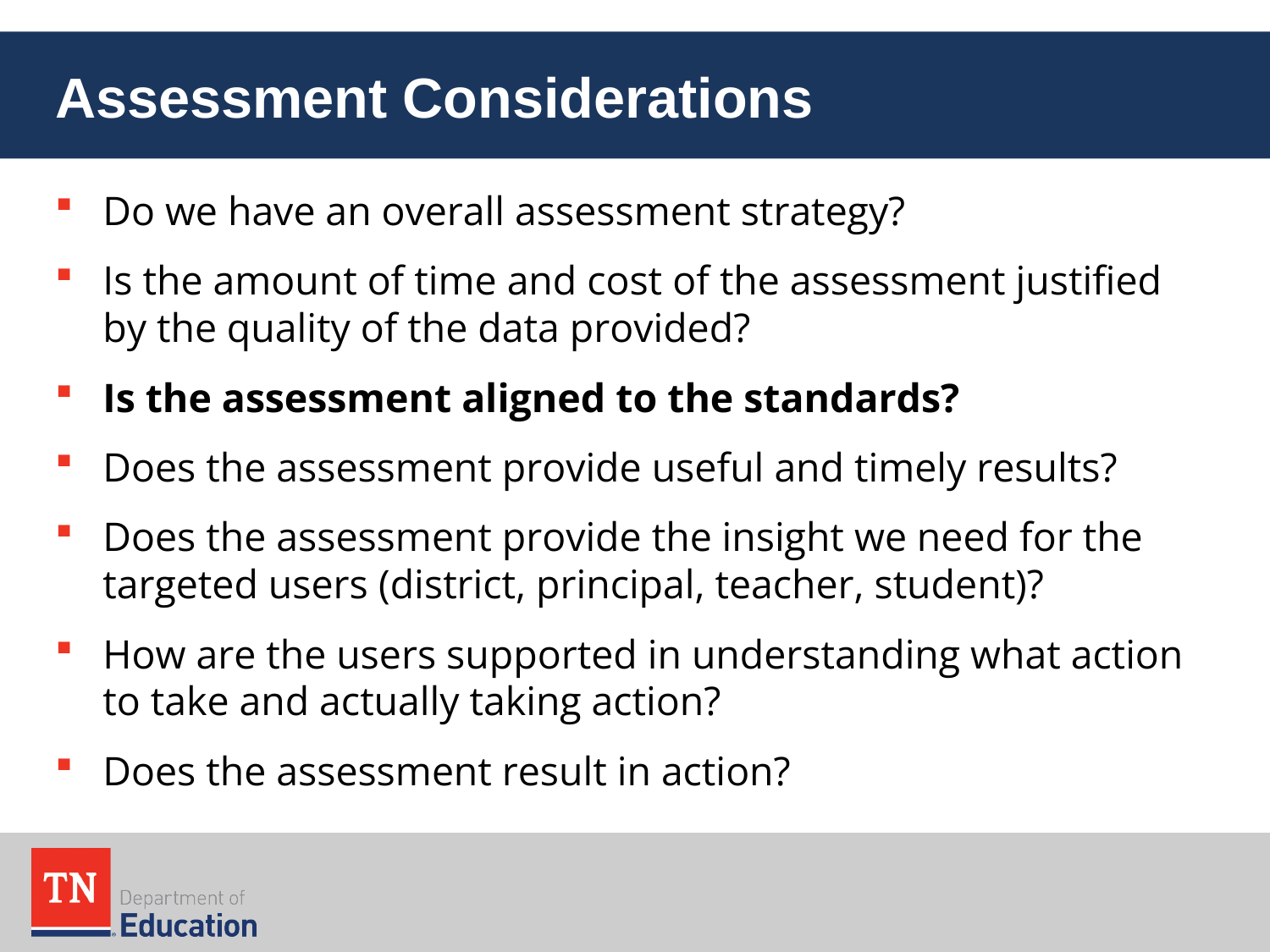

# Assessment Considerations
Do we have an overall assessment strategy?
Is the amount of time and cost of the assessment justified by the quality of the data provided?
Is the assessment aligned to the standards?
Does the assessment provide useful and timely results?
Does the assessment provide the insight we need for the targeted users (district, principal, teacher, student)?
How are the users supported in understanding what action to take and actually taking action?
Does the assessment result in action?